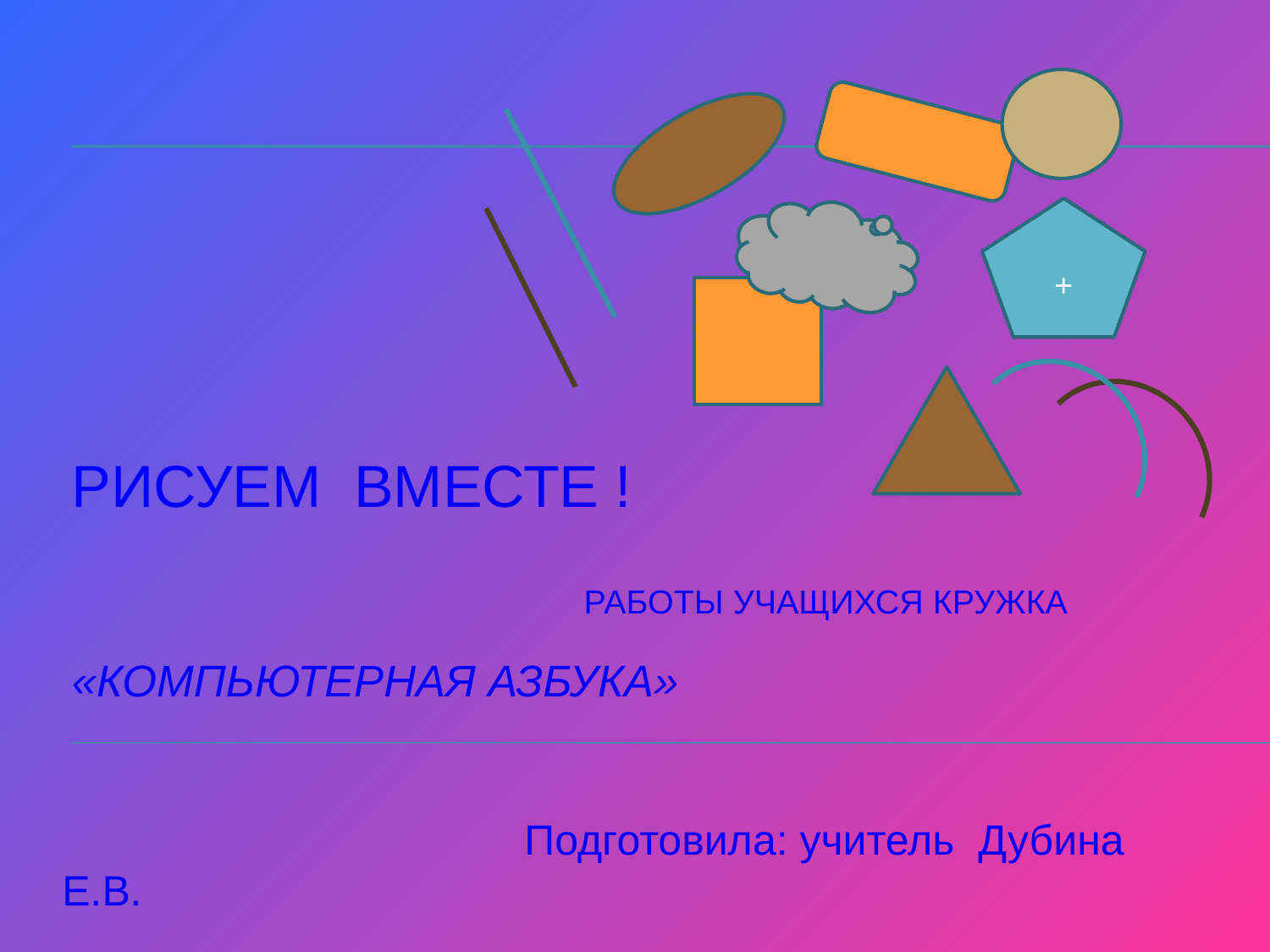

+

# Рисуем  вместе !                                                                     Работы учащихся кружка «Компьютерная азбука»
                                       Подготовила: учитель  Дубина Е.В.